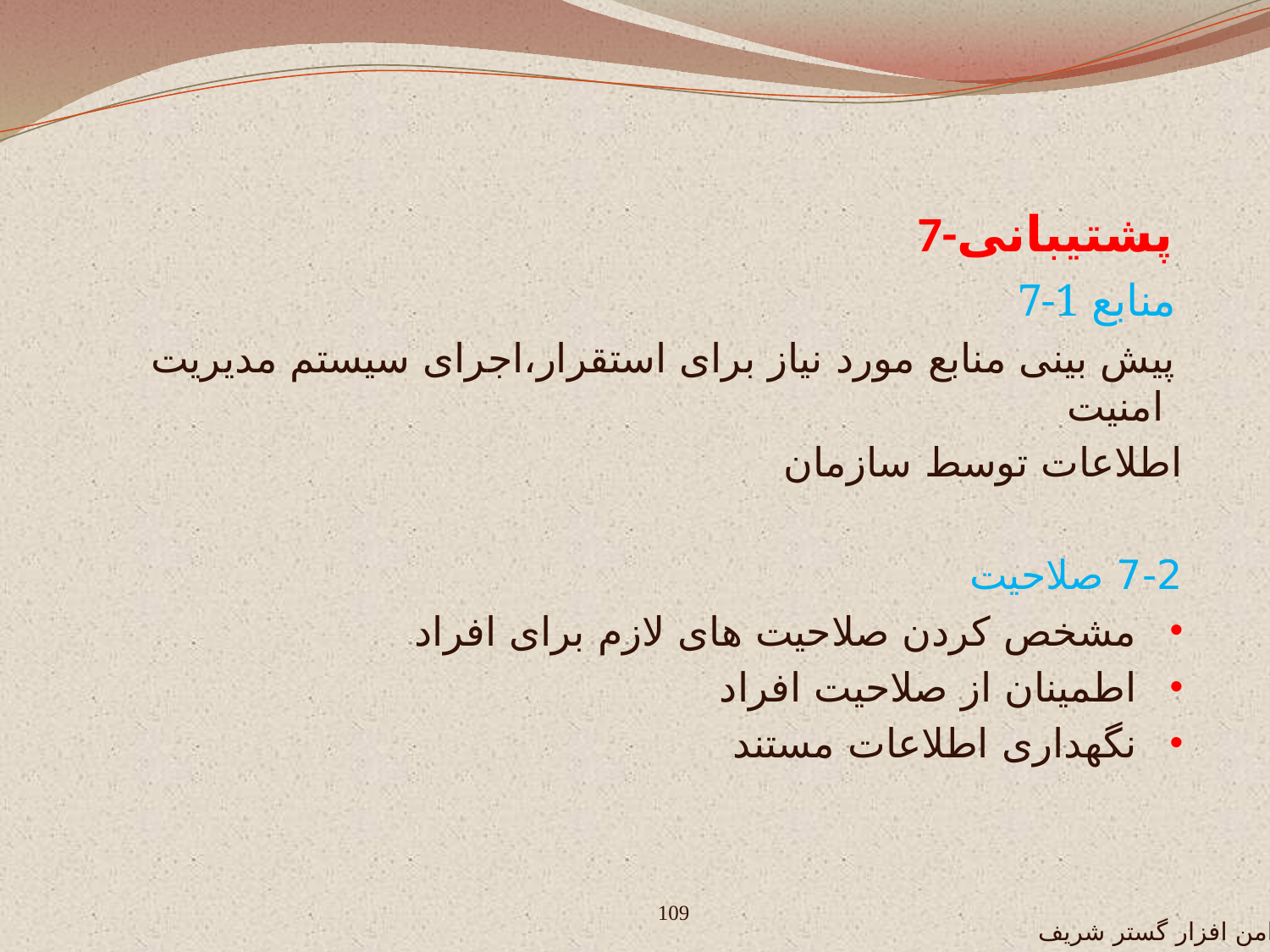

# 7-پشتیبانی
7-1 منابع
پیش بینی منابع مورد نیاز برای استقرار،اجرای سیستم مدیریت امنیت
اطلاعات توسط سازمان

7-2 صلاحیت
مشخص کردن صلاحیت های لازم برای افراد
اطمینان از صلاحیت افراد
نگهداری اطلاعات مستند